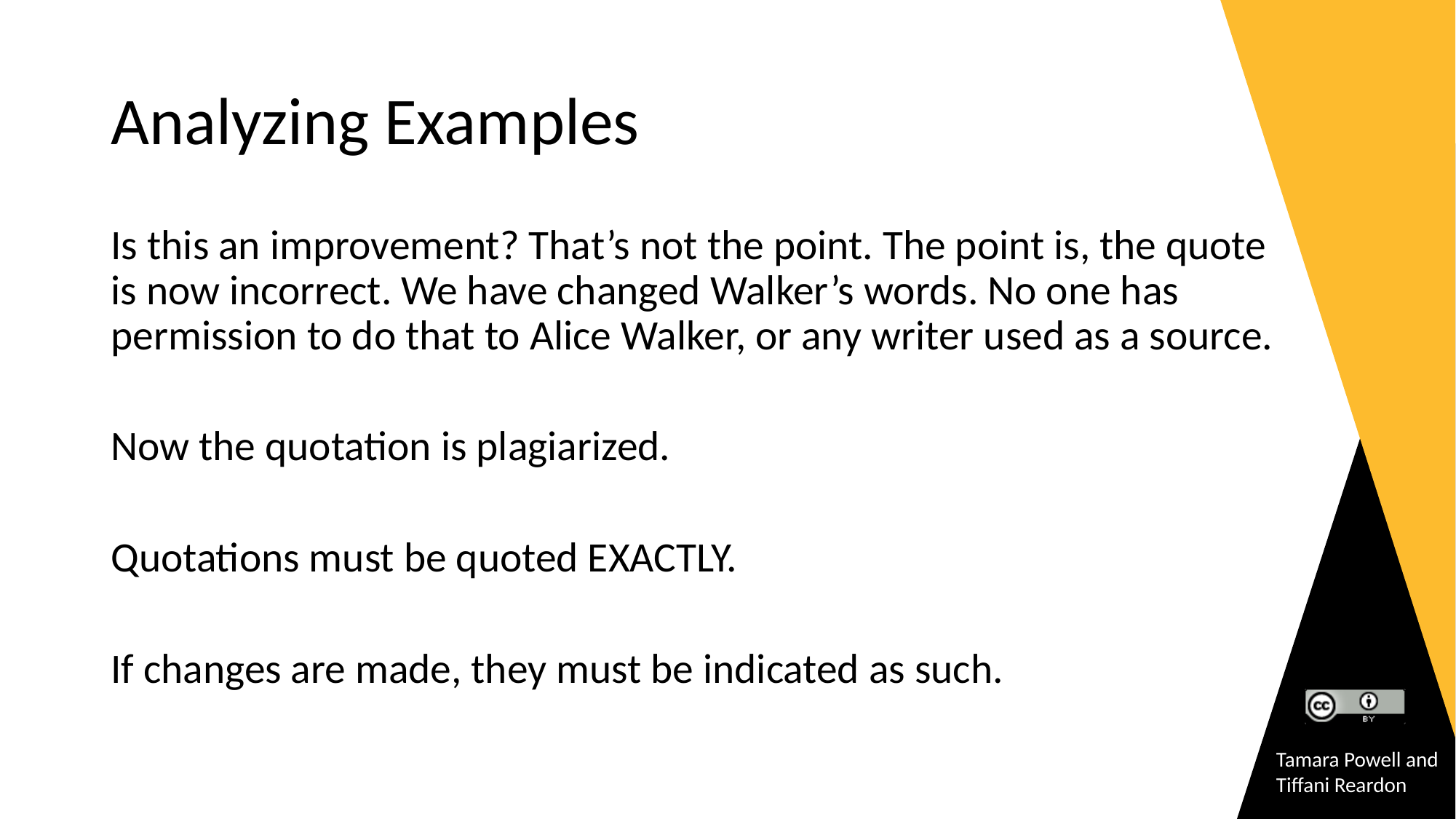

# Analyzing Examples
Is this an improvement? That’s not the point. The point is, the quote is now incorrect. We have changed Walker’s words. No one has permission to do that to Alice Walker, or any writer used as a source.

Now the quotation is plagiarized.

Quotations must be quoted EXACTLY.

If changes are made, they must be indicated as such.